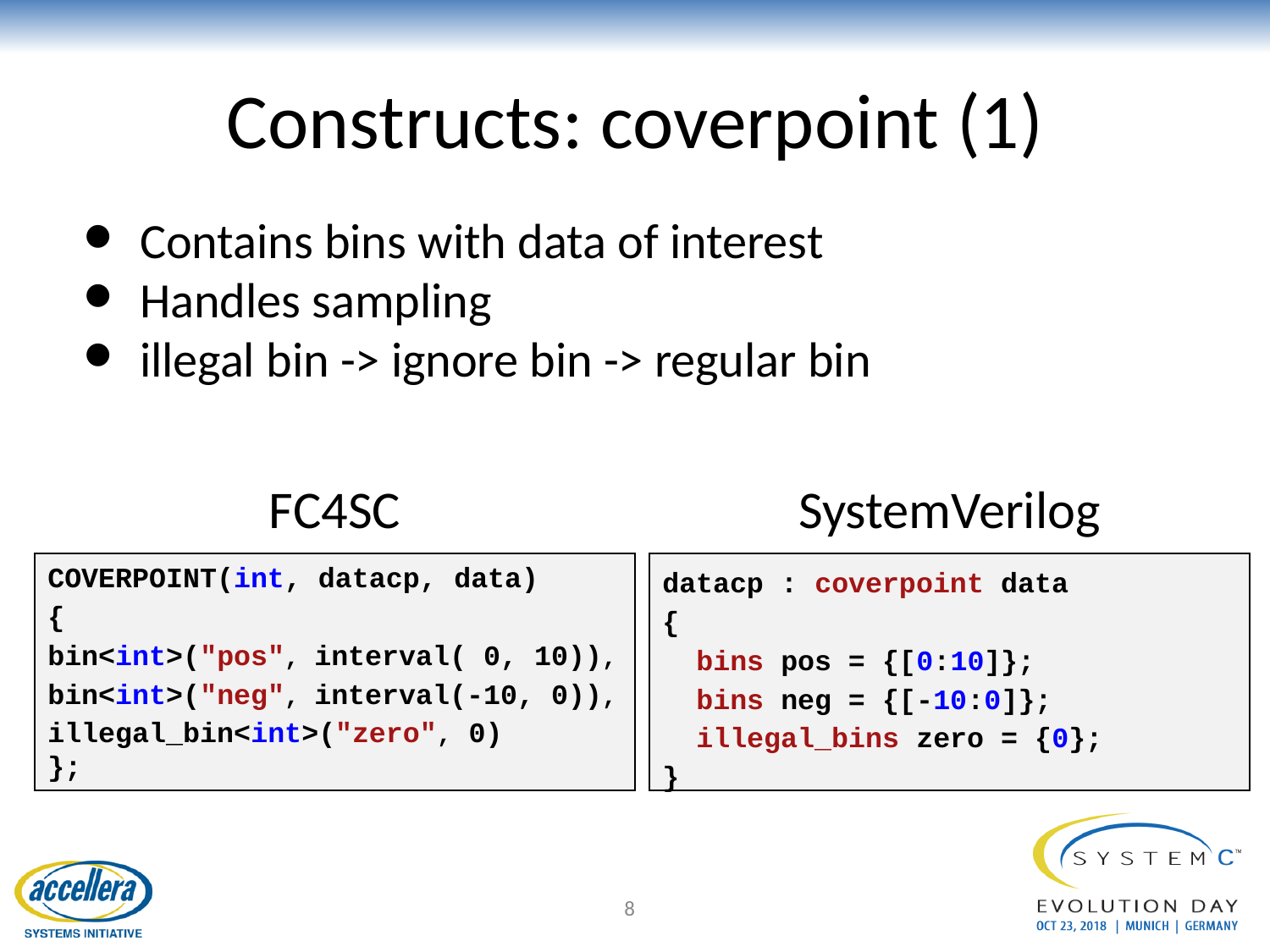

# Constructs: coverpoint (1)
Contains bins with data of interest
Handles sampling
illegal bin -> ignore bin -> regular bin
SystemVerilog
FC4SC
COVERPOINT(int, datacp, data)
{
bin<int>("pos", interval( 0, 10)),
bin<int>("neg", interval(-10, 0)),
illegal_bin<int>("zero", 0)
};
datacp : coverpoint data
{
  bins pos = {[0:10]};
  bins neg = {[-10:0]};
  illegal_bins zero = {0};
}
8